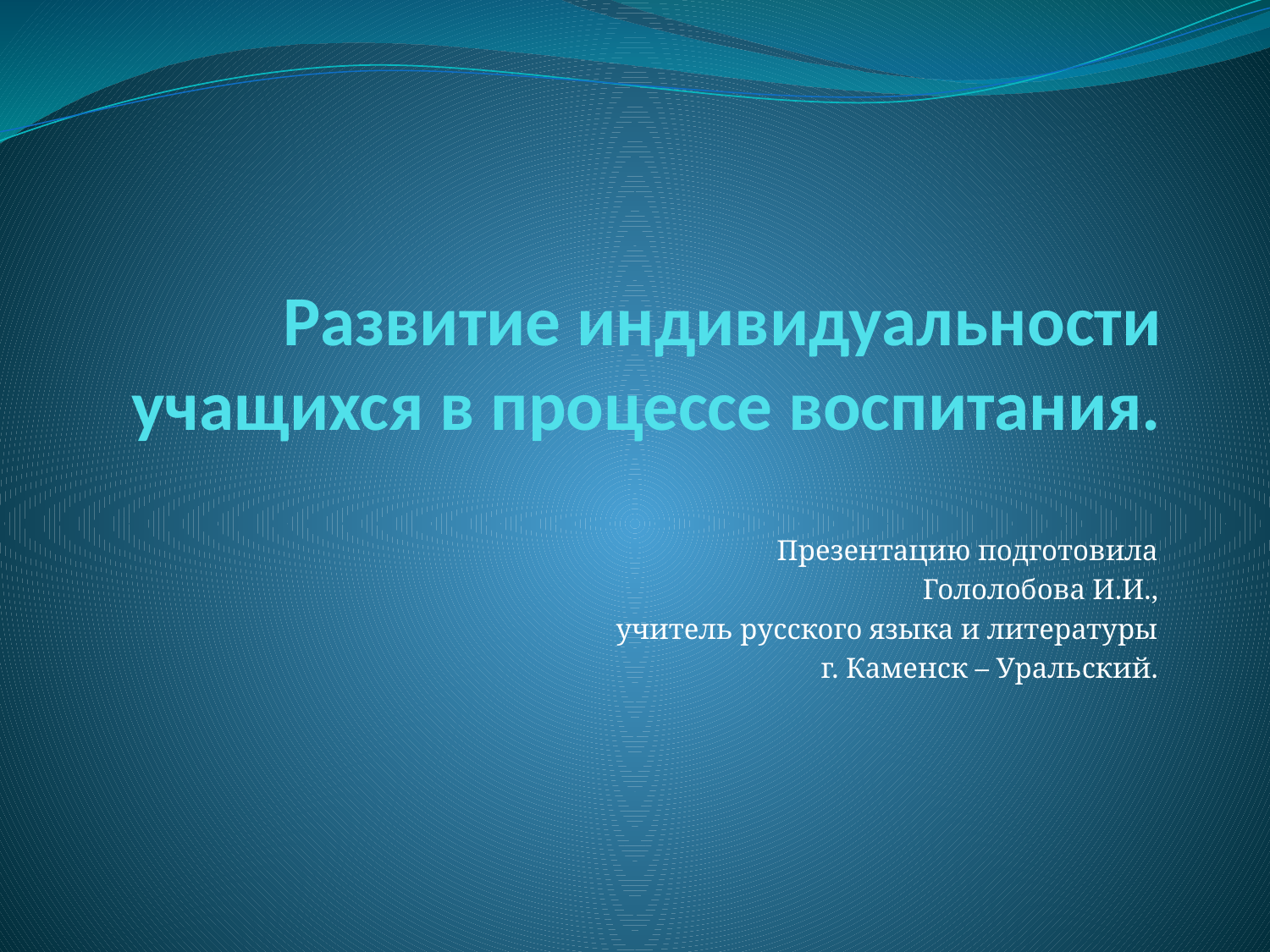

# Развитие индивидуальности учащихся в процессе воспитания.

Презентацию подготовила
 Гололобова И.И.,
учитель русского языка и литературы
г. Каменск – Уральский.